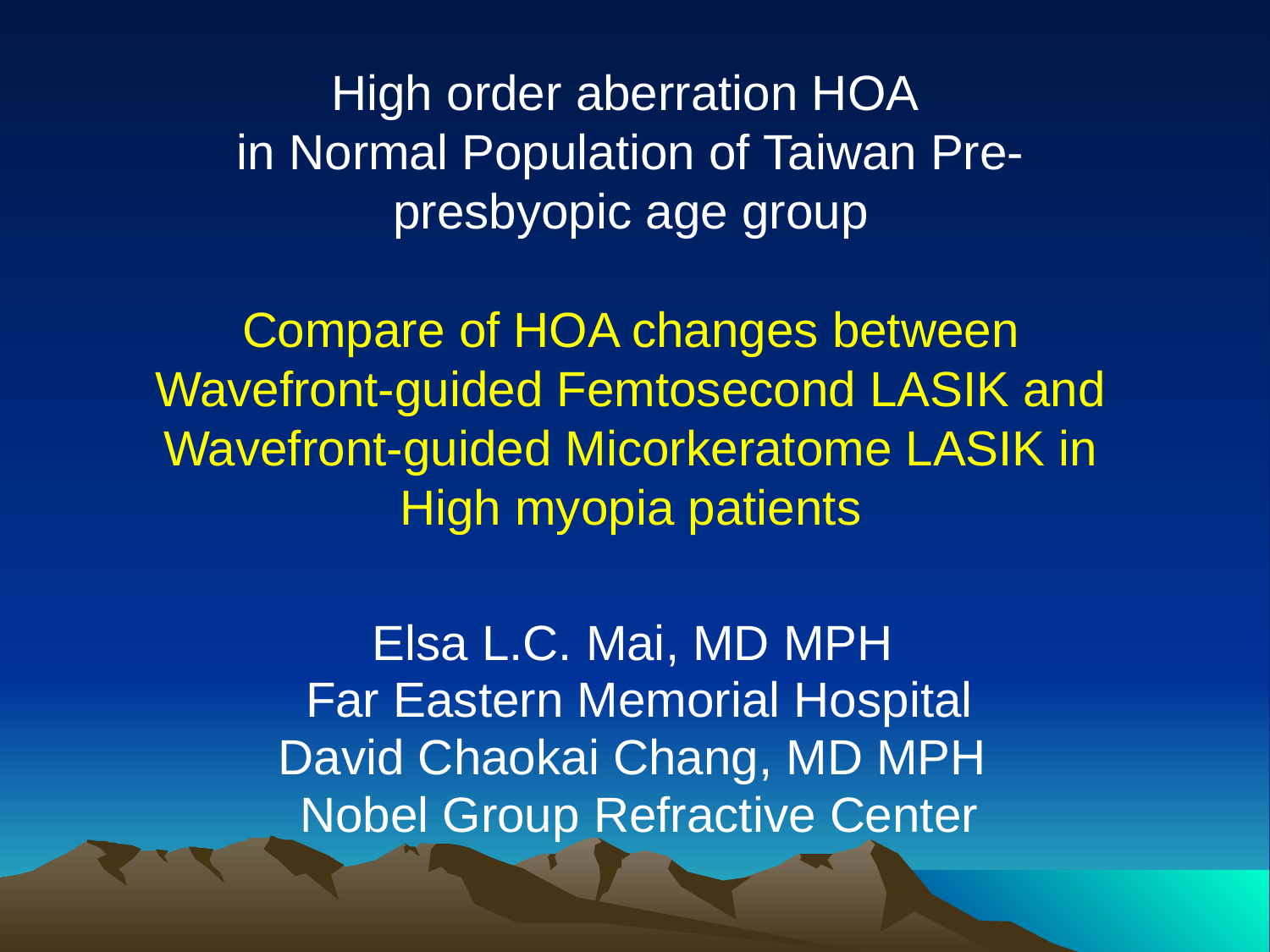

# High order aberration HOA in Normal Population of Taiwan Pre-presbyopic age group Compare of HOA changes between Wavefront-guided Femtosecond LASIK and Wavefront-guided Micorkeratome LASIK in High myopia patients
Elsa L.C. Mai, MD MPH
Far Eastern Memorial Hospital
David Chaokai Chang, MD MPH
Nobel Group Refractive Center